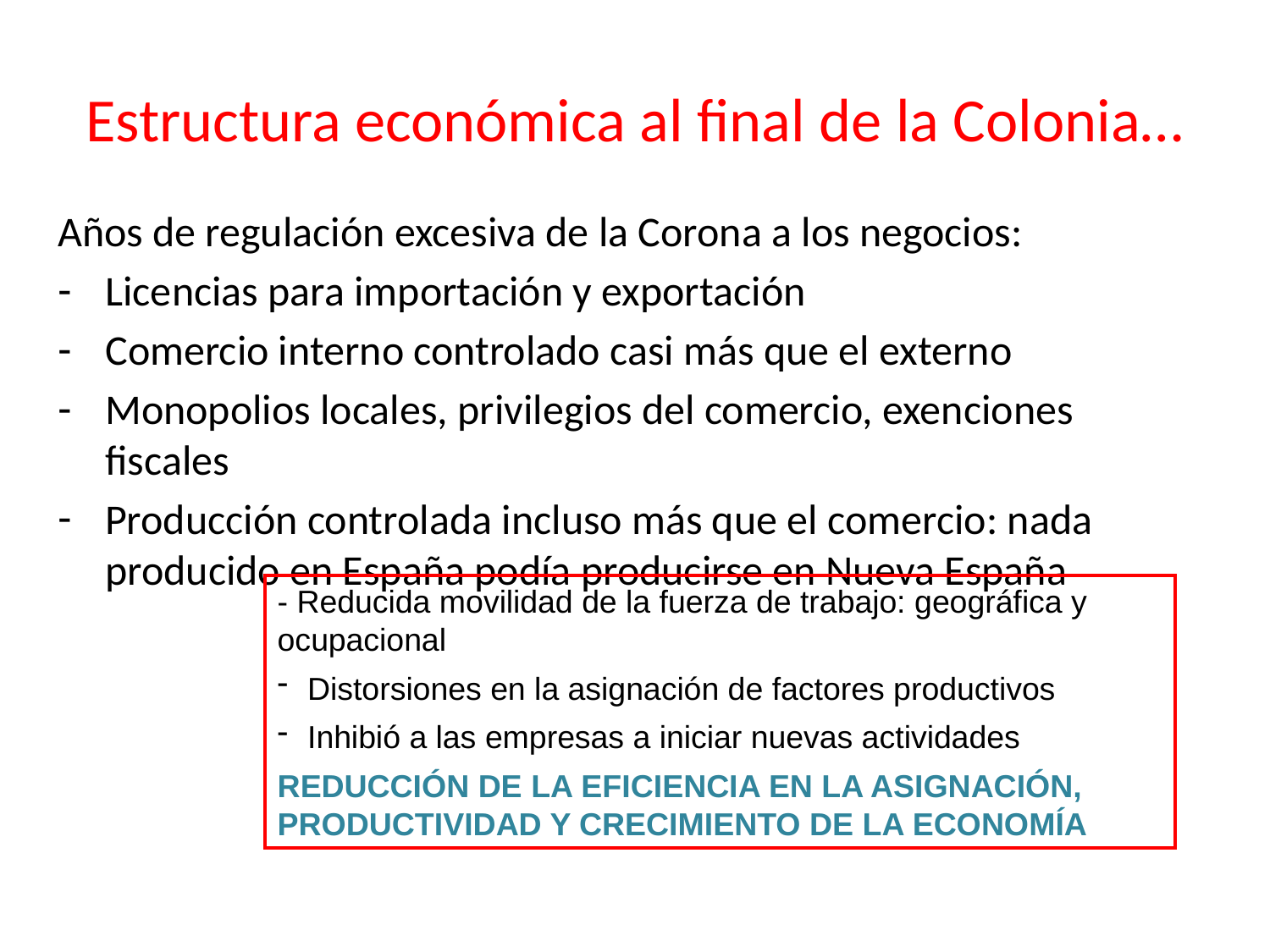

Estructura económica al final de la Colonia…
Años de regulación excesiva de la Corona a los negocios:
Licencias para importación y exportación
Comercio interno controlado casi más que el externo
Monopolios locales, privilegios del comercio, exenciones fiscales
Producción controlada incluso más que el comercio: nada producido en España podía producirse en Nueva España

- Reducida movilidad de la fuerza de trabajo: geográfica y ocupacional
Distorsiones en la asignación de factores productivos
Inhibió a las empresas a iniciar nuevas actividades
REDUCCIÓN DE LA EFICIENCIA EN LA ASIGNACIÓN, PRODUCTIVIDAD Y CRECIMIENTO DE LA ECONOMÍA